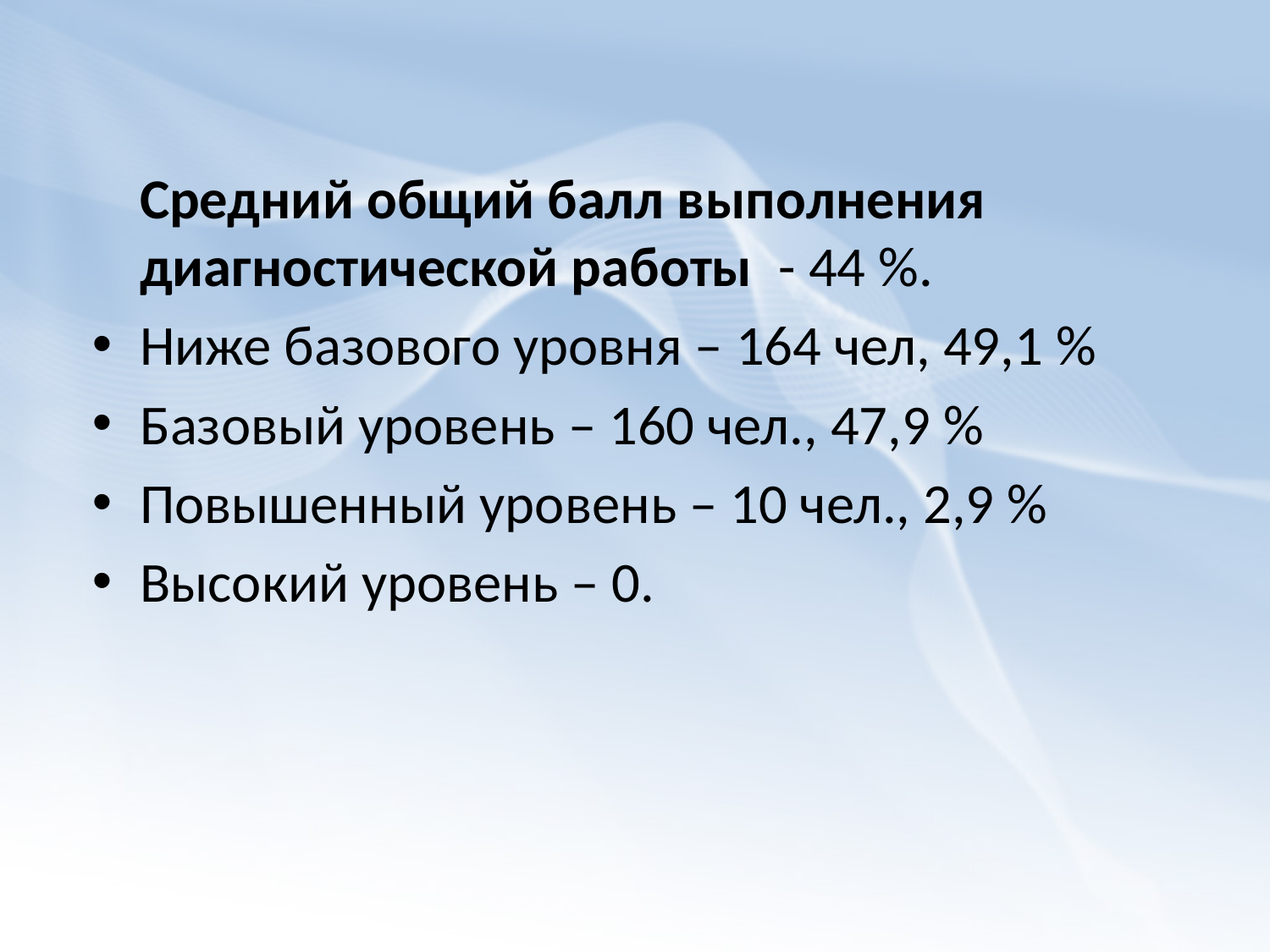

Средний общий балл выполнения диагностической работы  - 44 %.
Ниже базового уровня – 164 чел, 49,1 %
Базовый уровень – 160 чел., 47,9 %
Повышенный уровень – 10 чел., 2,9 %
Высокий уровень – 0.